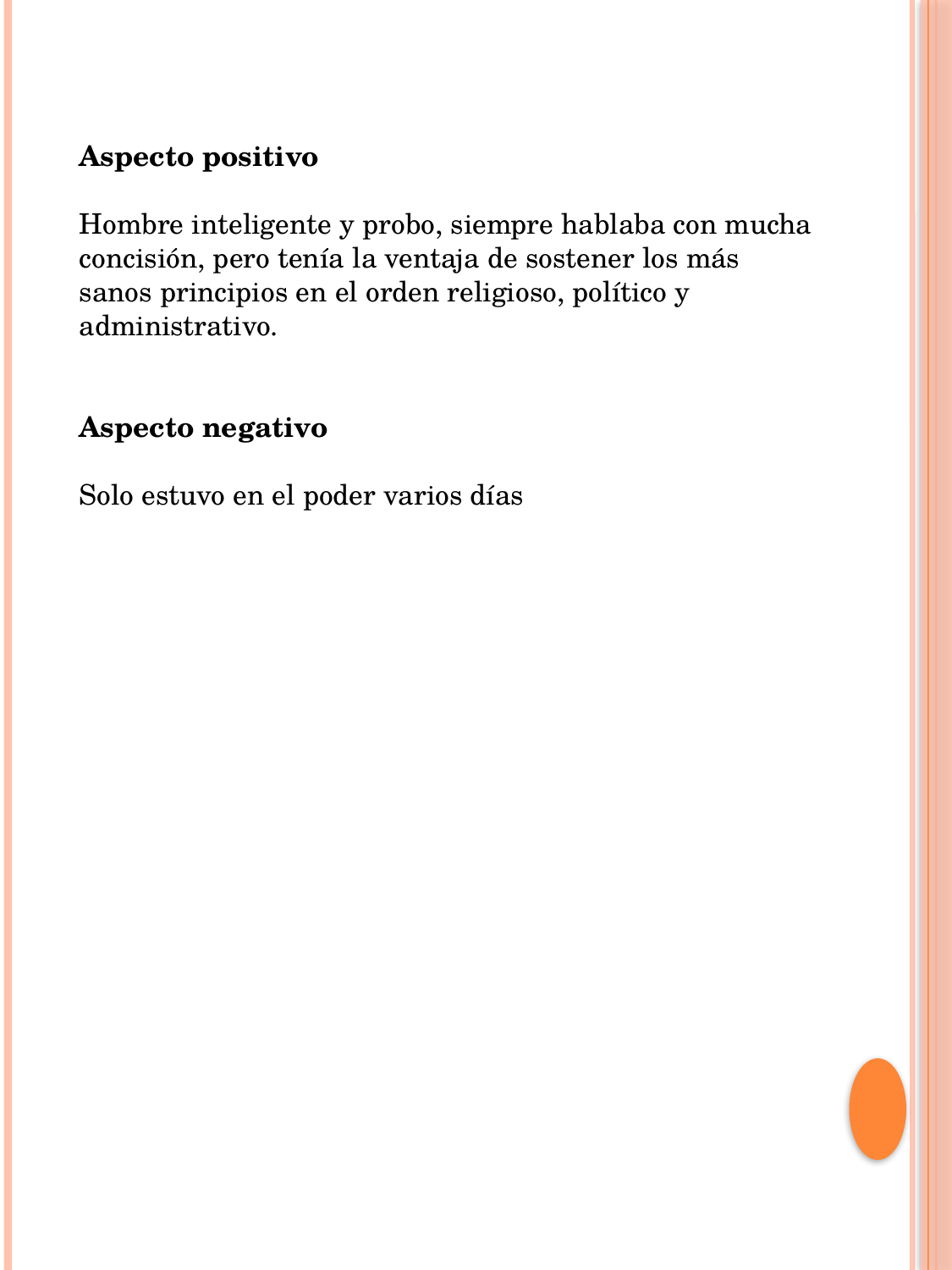

Aspecto positivo

Hombre inteligente y probo, siempre hablaba con mucha concisión, pero tenía la ventaja de sostener los más sanos principios en el orden religioso, político y administrativo.

Aspecto negativo

Solo estuvo en el poder varios días